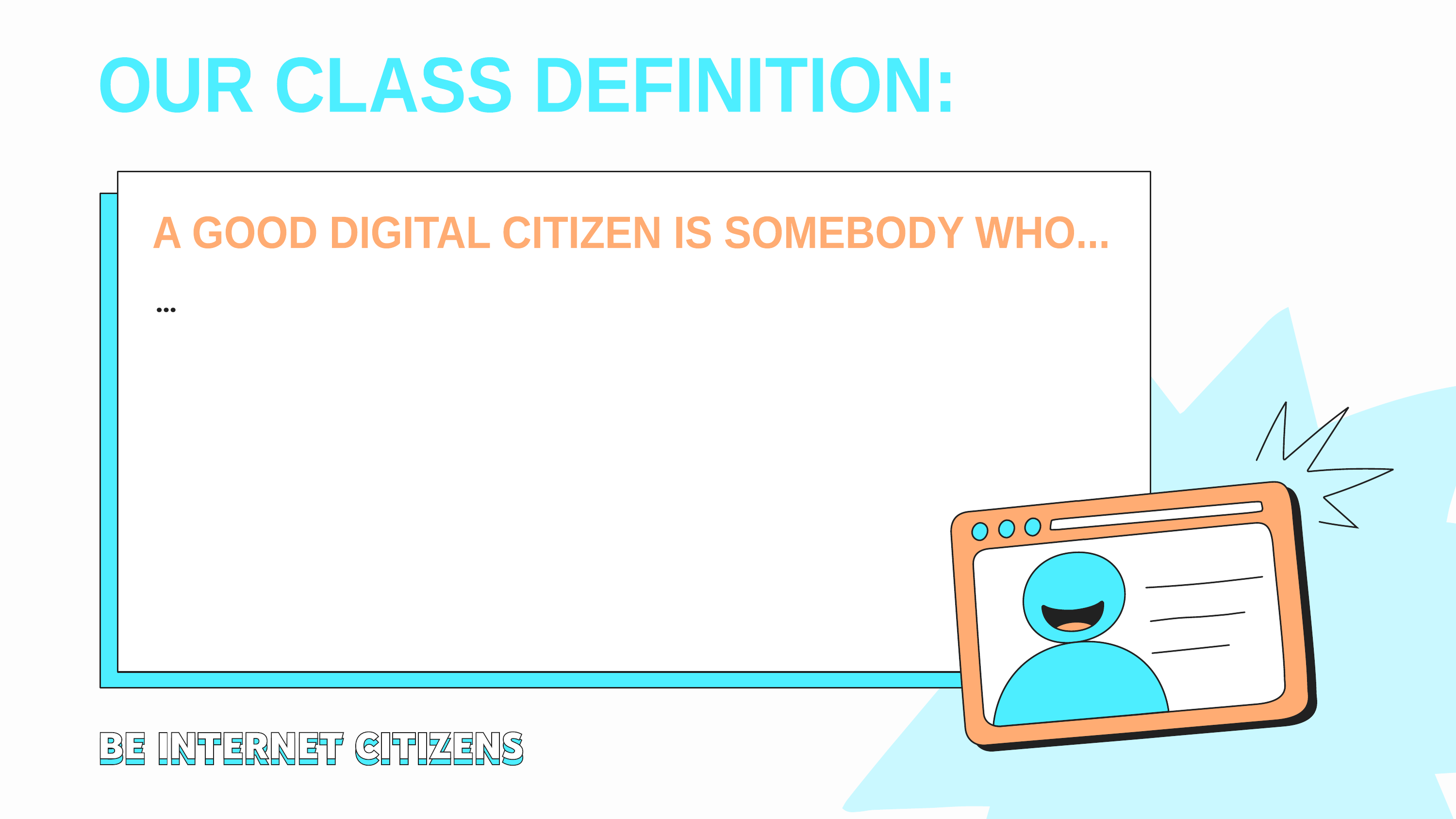

OUR CLASS DEFINITION:

A GOOD DIGITAL CITIZEN IS SOMEBODY WHO...
…